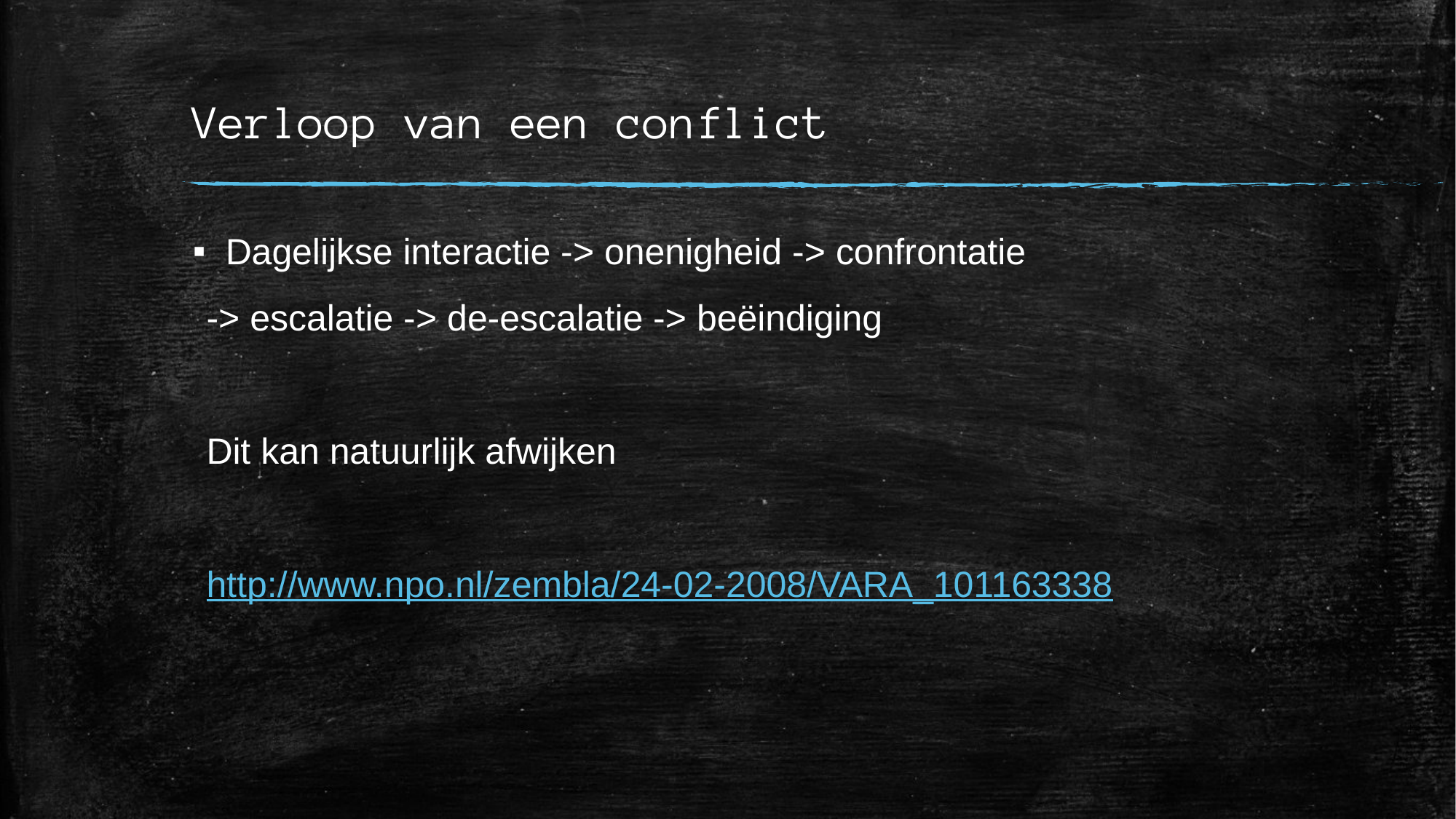

# Verloop van een conflict
Dagelijkse interactie -> onenigheid -> confrontatie
-> escalatie -> de-escalatie -> beëindiging

Dit kan natuurlijk afwijken

http://www.npo.nl/zembla/24-02-2008/VARA_101163338